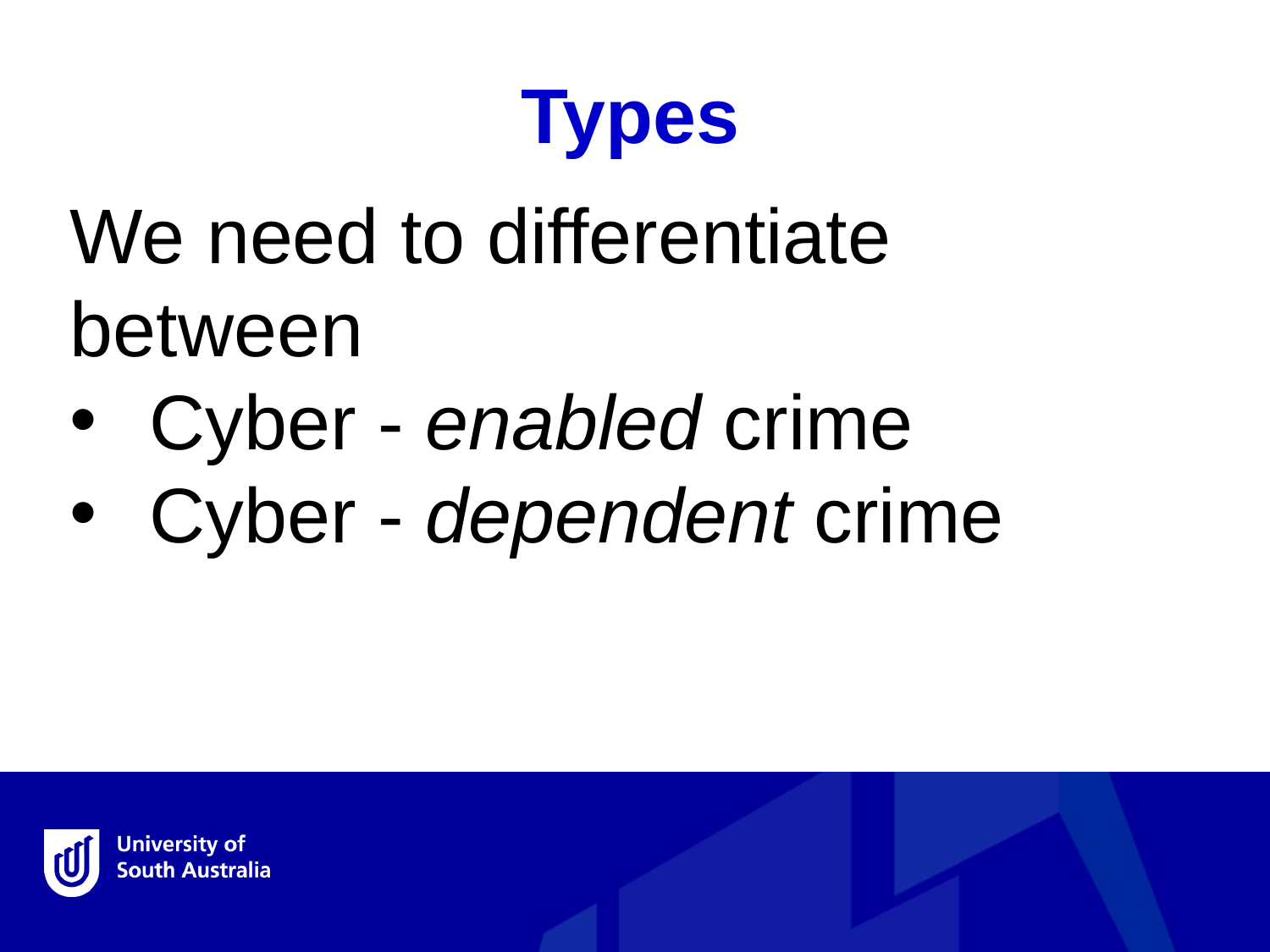

Types
We need to differentiate between
Cyber - enabled crime
Cyber - dependent crime